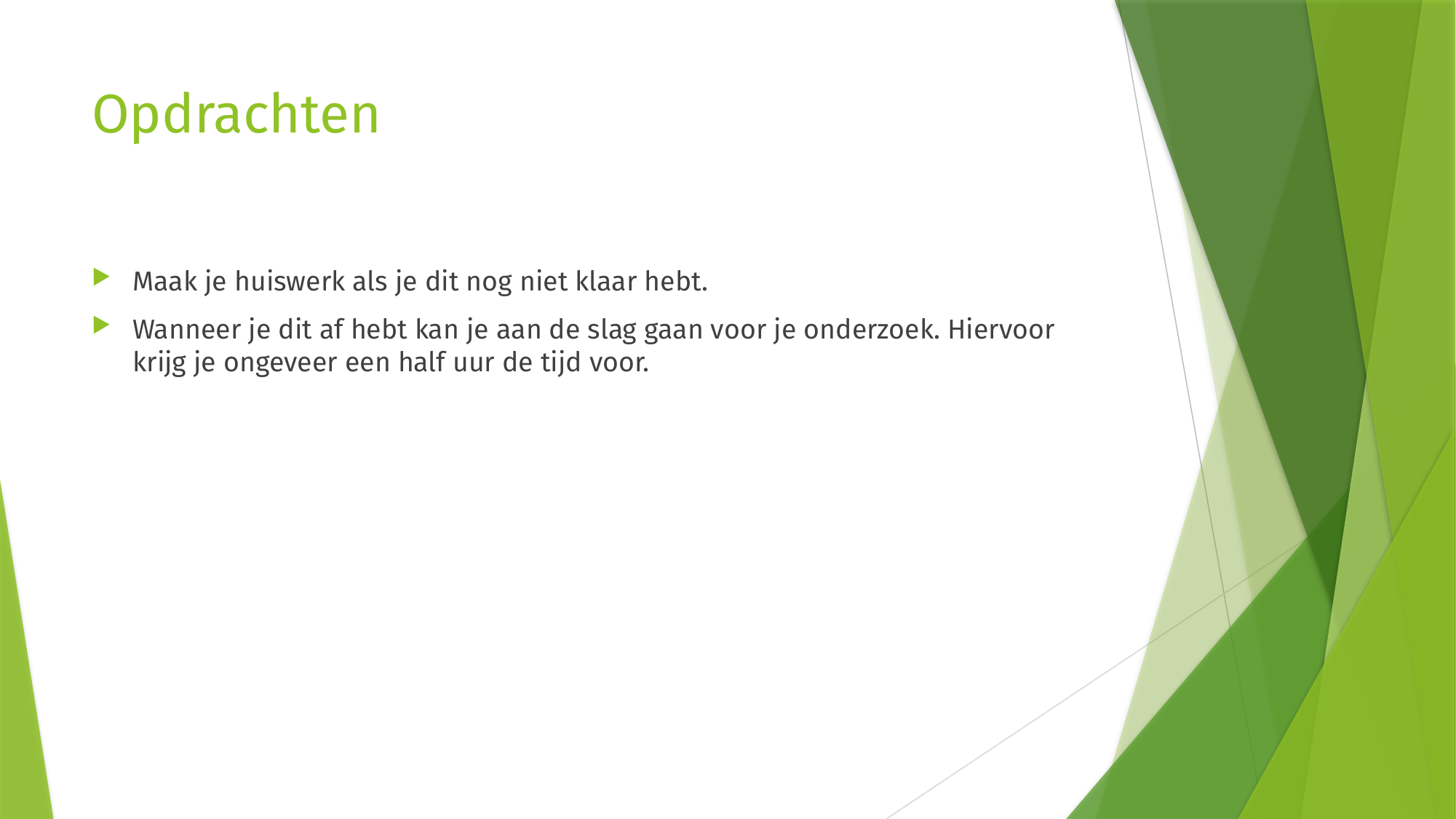

# Opdrachten
Maak je huiswerk als je dit nog niet klaar hebt.
Wanneer je dit af hebt kan je aan de slag gaan voor je onderzoek. Hiervoor krijg je ongeveer een half uur de tijd voor.